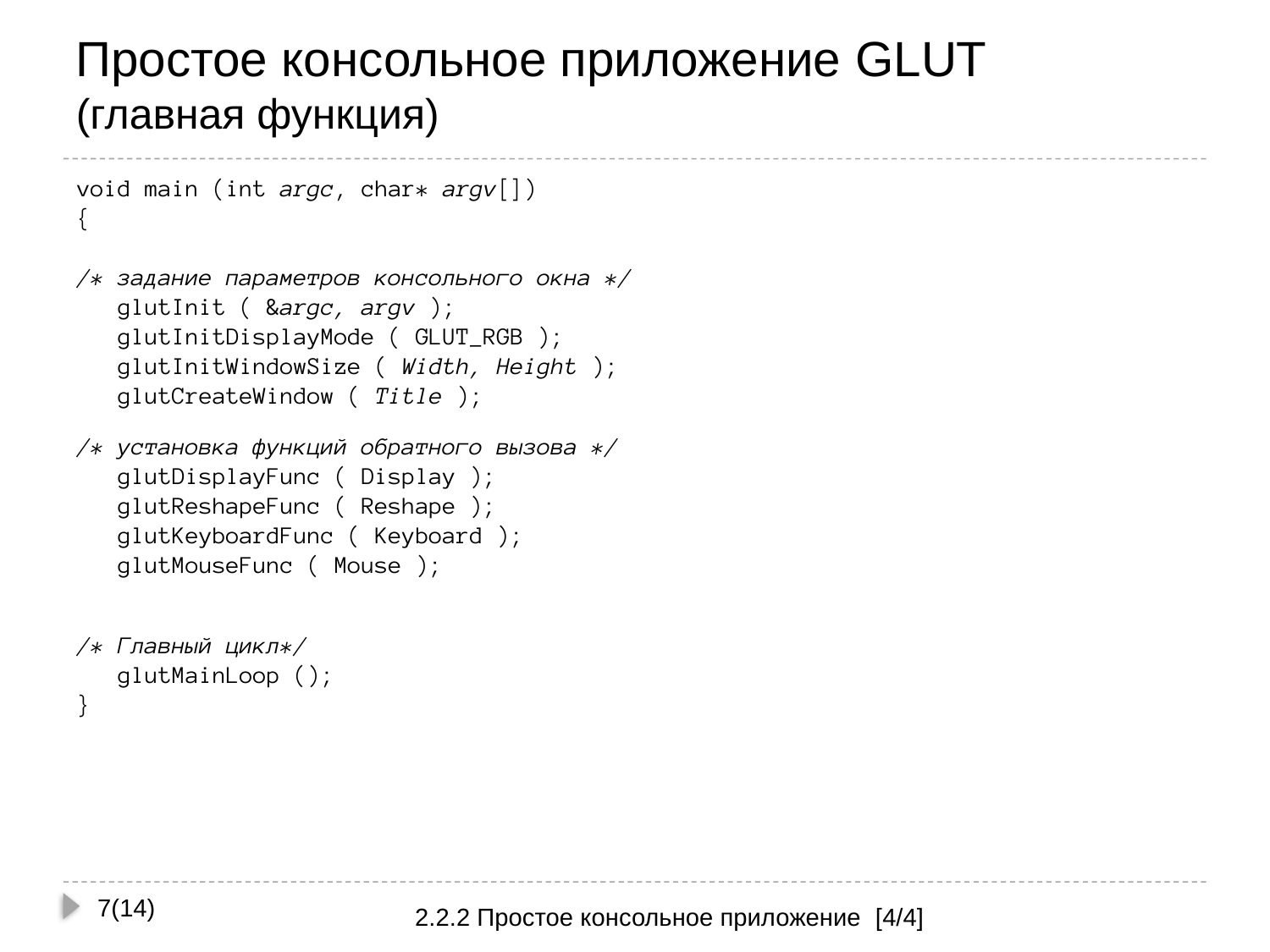

# Простое консольное приложение GLUT (главная функция)
void main (int argc, char* argv[])
{

/* задание параметров консольного окна */
   glutInit ( &argc, argv );
   glutInitDisplayMode ( GLUT_RGB );
   glutInitWindowSize ( Width, Height );
   glutCreateWindow ( Title );
/* установка функций обратного вызова */
   glutDisplayFunc ( Display );
   glutReshapeFunc ( Reshape );
   glutKeyboardFunc ( Keyboard );
   glutMouseFunc ( Mouse );

/* Главный цикл*/
   glutMainLoop ();
}
7(14)
2.2.2 Простое консольное приложение  [4/4]